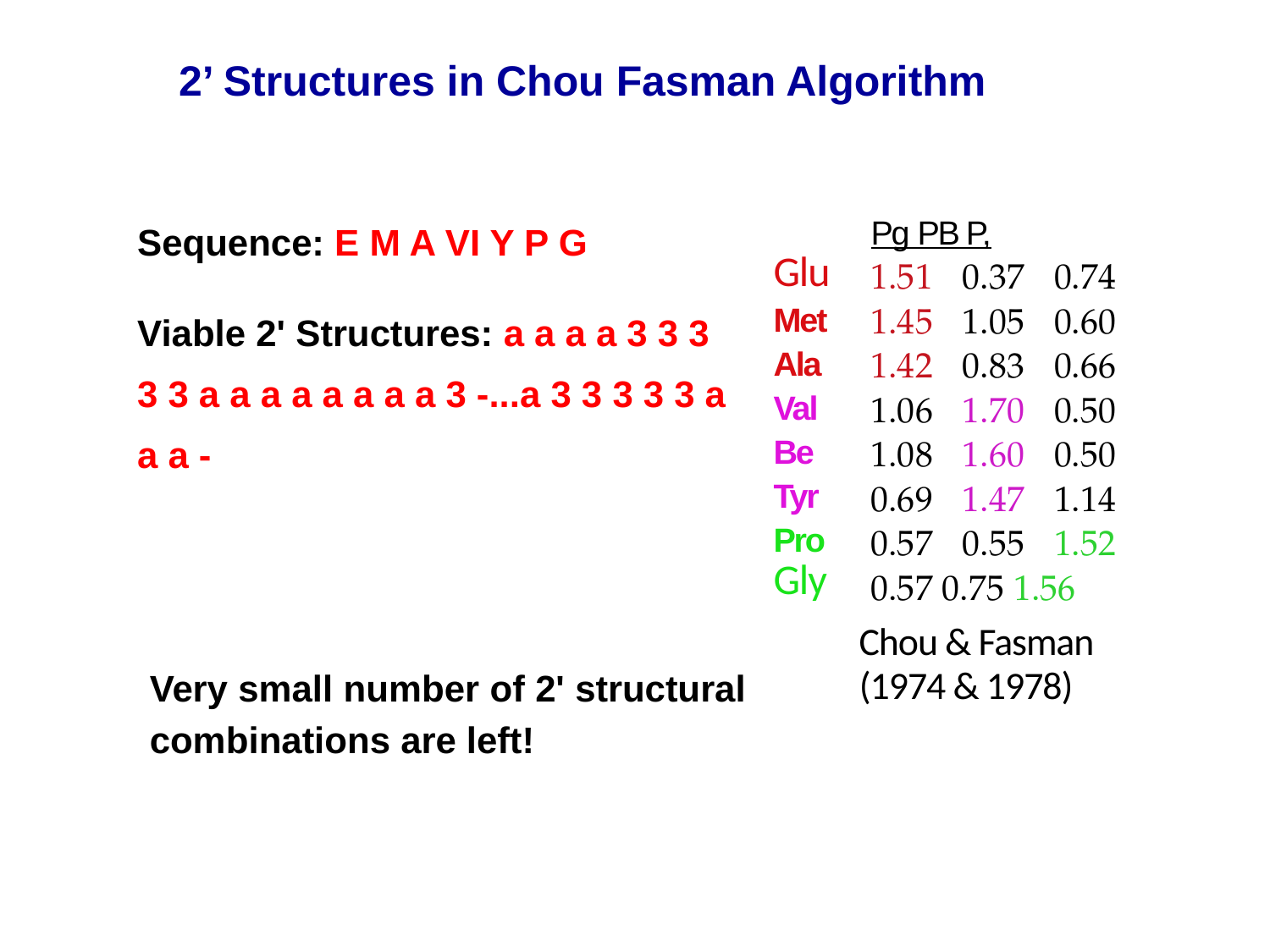

2’ Structures in Chou Fasman Algorithm
Pg Pb P,
1.51 0.37 0.74 1.45 1.05 0.60 1.42 0.83 0.66 1.06 1.70 0.50 1.08 1.60 0.50 0.69 1.47 1.14 0.57 0.55 1.52 0.57 0.75 1.56
Sequence: E M A VI Y P G
Viable 2' Structures: a a a a 3 3 3 3 3 a a a a a a a a 3 -...a 3 3 3 3 3 a a a -
Glu
Met
Ala
Val
Be
Tyr
Pro
Gly
Chou & Fasman
Very small number of 2' structural combinations are left!
(1974 & 1978)